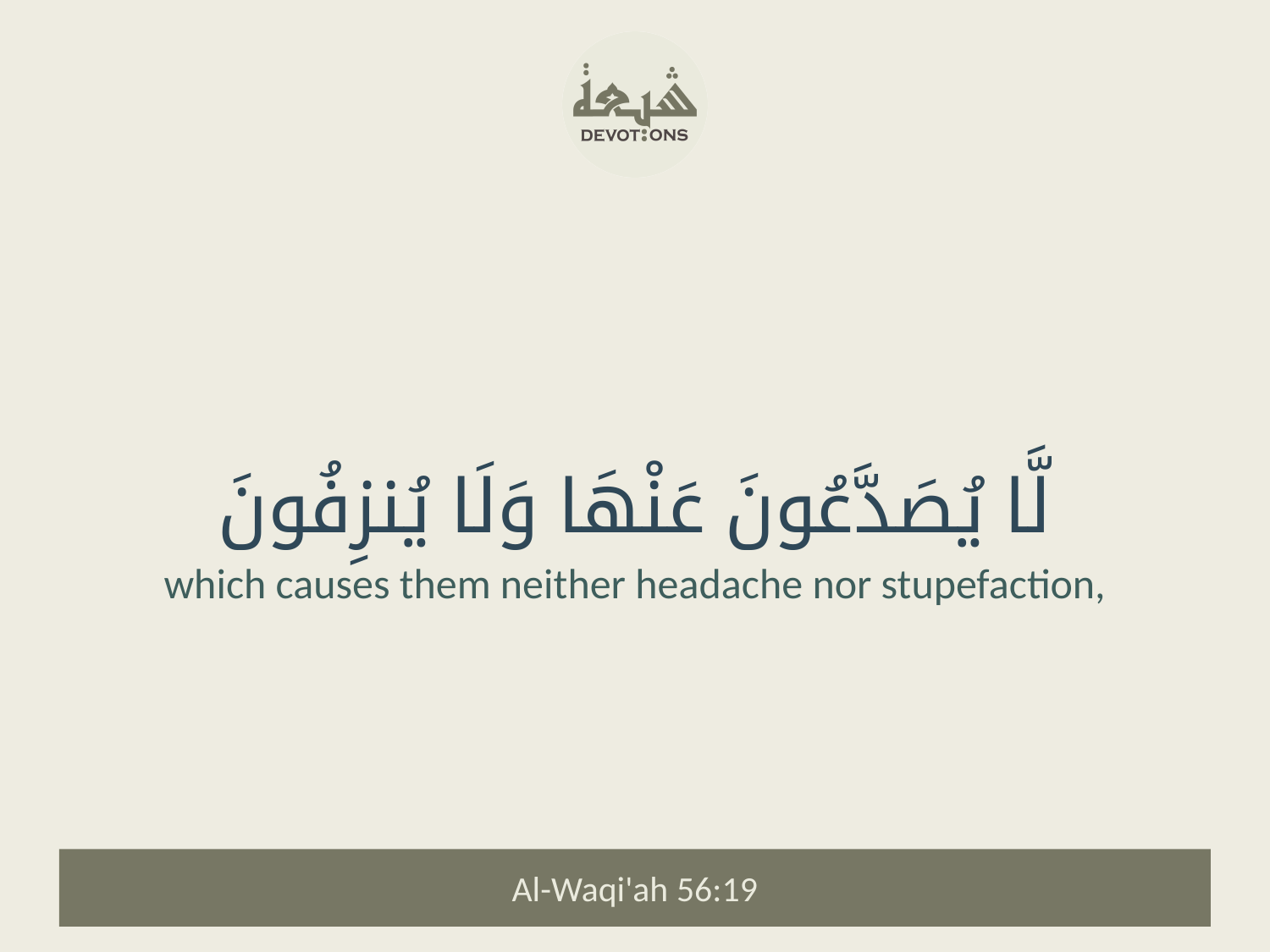

لَّا يُصَدَّعُونَ عَنْهَا وَلَا يُنزِفُونَ
which causes them neither headache nor stupefaction,
Al-Waqi'ah 56:19